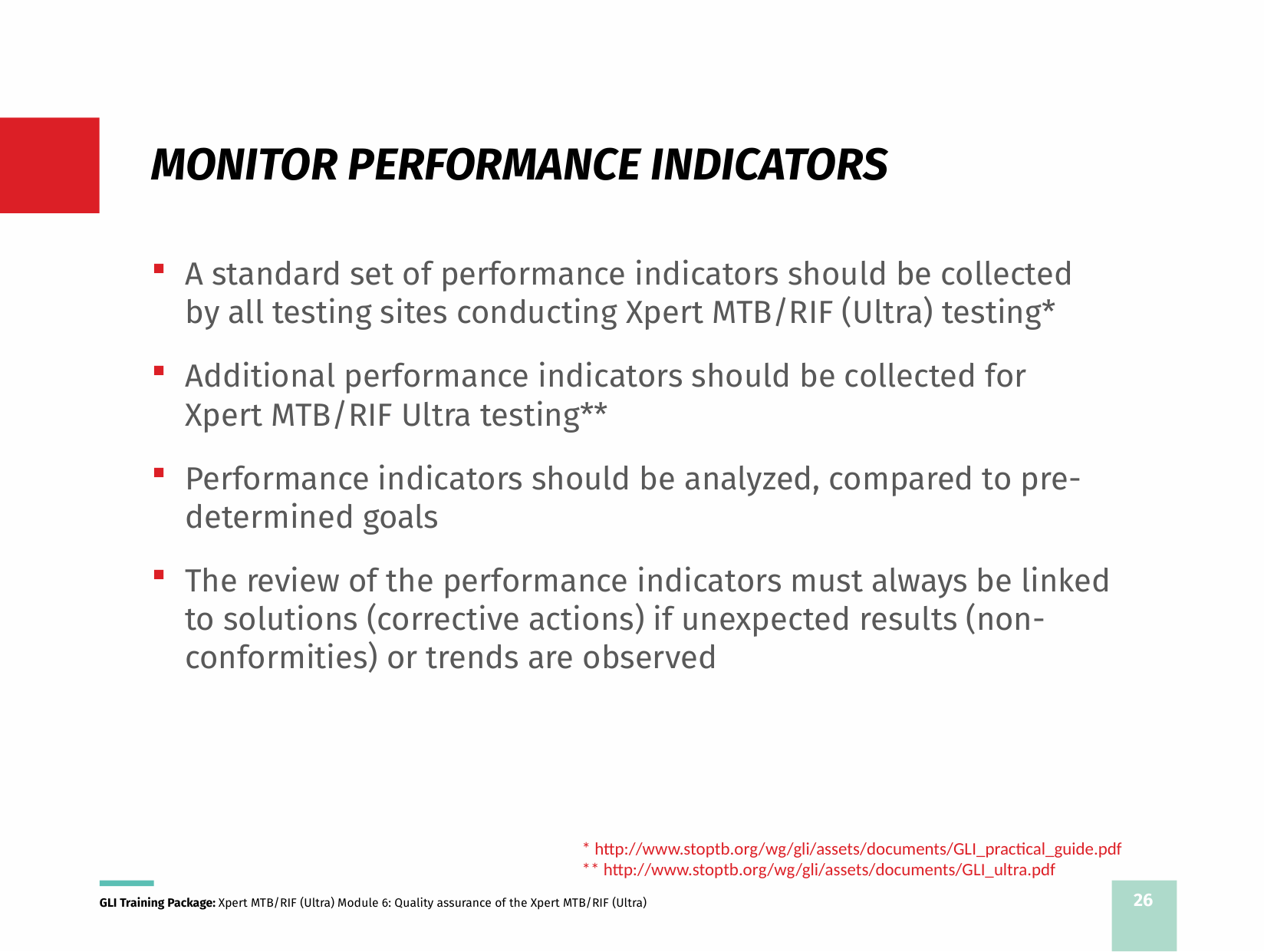

# MONITOR PERFORMANCE INDICATORS
A standard set of performance indicators should be collected by all testing sites conducting Xpert MTB/RIF (Ultra) testing*
Additional performance indicators should be collected for Xpert MTB/RIF Ultra testing**
Performance indicators should be analyzed, compared to pre-determined goals
The review of the performance indicators must always be linked to solutions (corrective actions) if unexpected results (non-conformities) or trends are observed

* http://www.stoptb.org/wg/gli/assets/documents/GLI_practical_guide.pdf
** http://www.stoptb.org/wg/gli/assets/documents/GLI_ultra.pdf